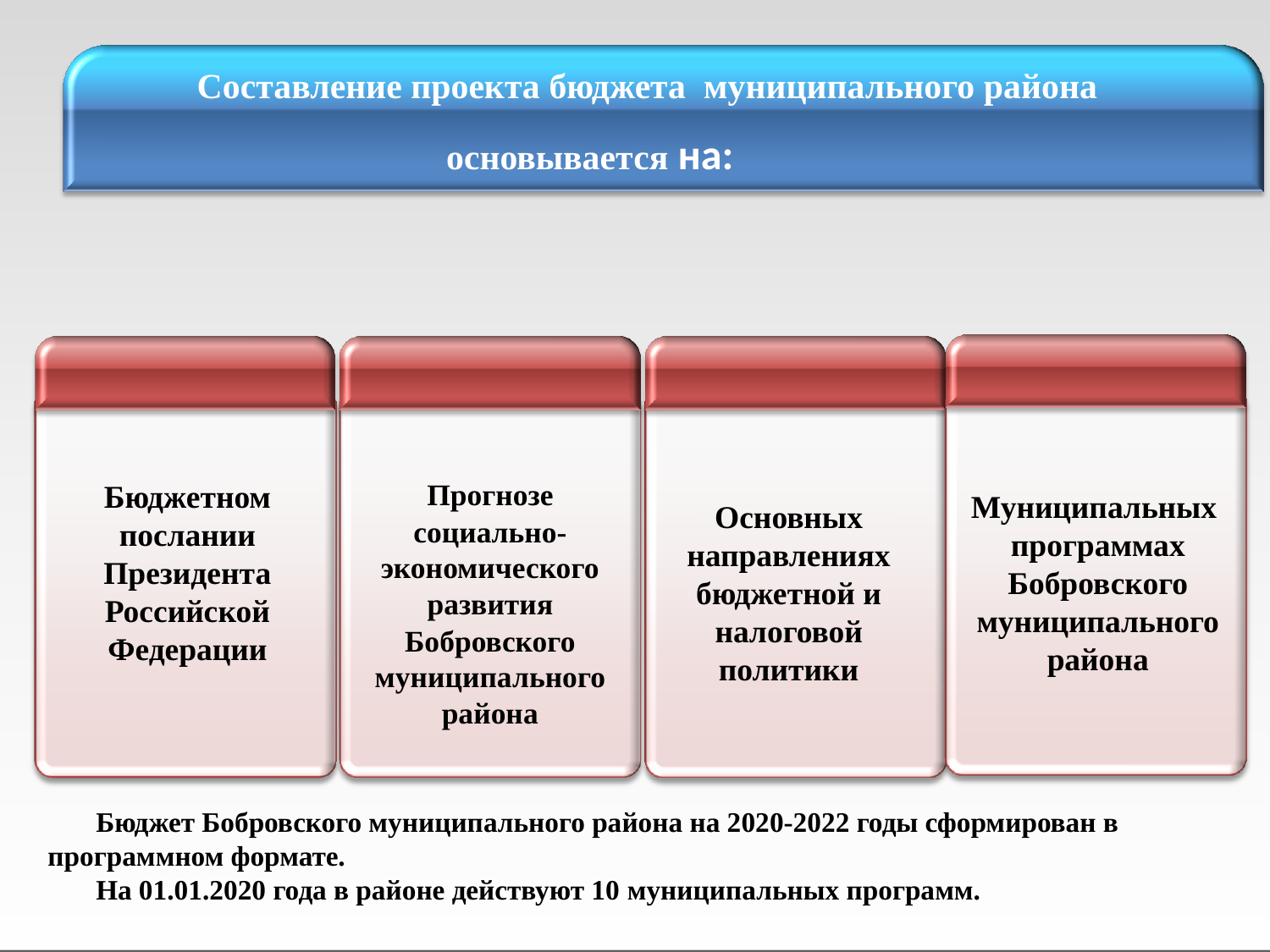

Составление проекта бюджета  муниципального района
основывается на:

Бюджетном послании Президента Российской Федерации
Прогнозе
социально- экономического развития
Бобровского муниципального района
Муниципальных  программах Бобровского муниципального района
Основных направлениях бюджетной и налоговой политики
Бюджет Бобровского муниципального района на 2020-2022 годы сформирован в программном формате.
На 01.01.2020 года в районе действуют 10 муниципальных программ.